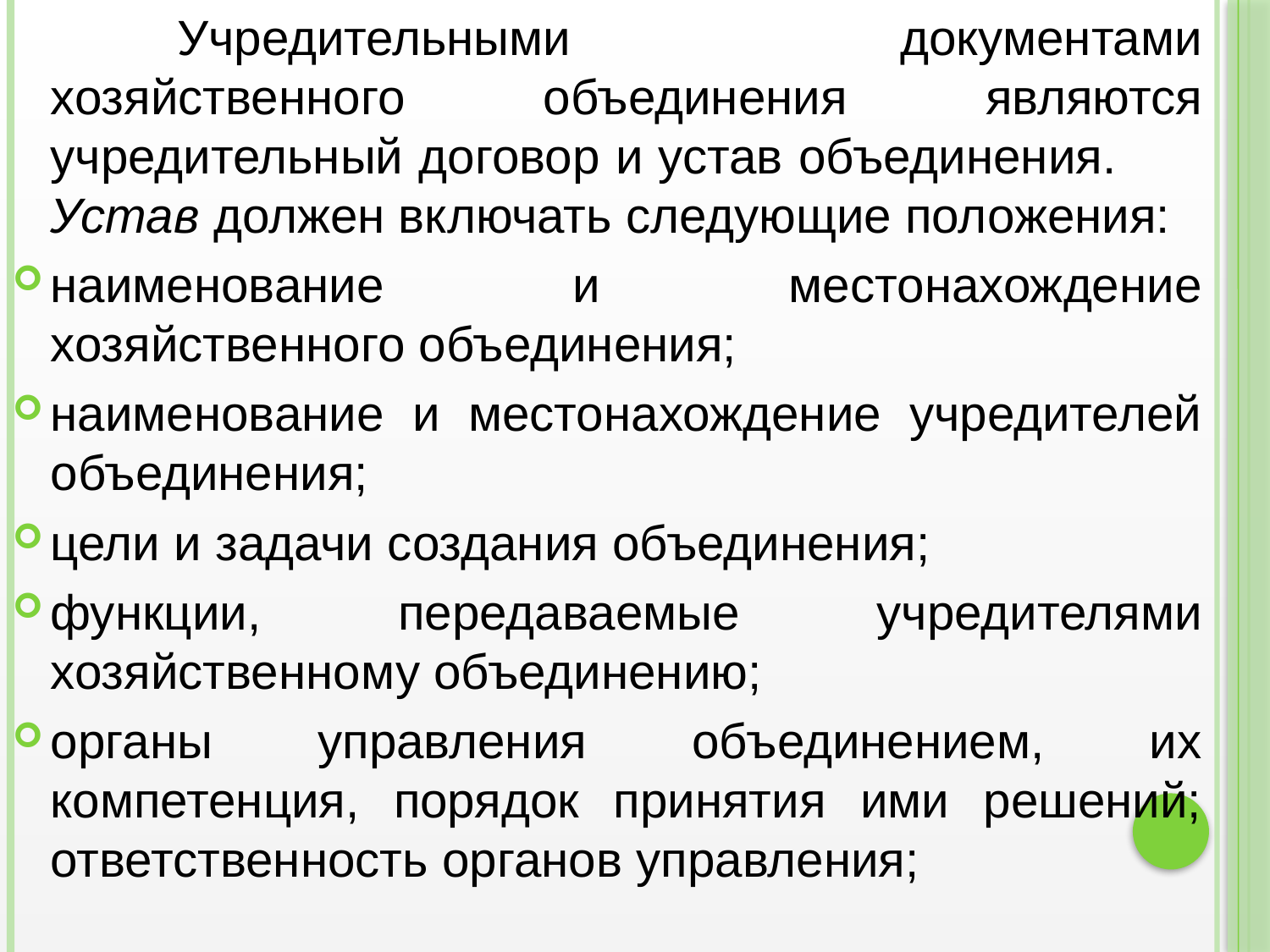

Учредительными документами хозяйственного объединения являются учредительный договор и устав объединения. 	Устав должен включать следующие положения:
наименование и местонахождение хозяйственного объединения;
наименование и местонахождение учредителей объединения;
цели и задачи создания объединения;
функции, передаваемые учредителями хозяйственному объединению;
органы управления объединением, их компетенция, порядок принятия ими решений; ответственность органов управления;